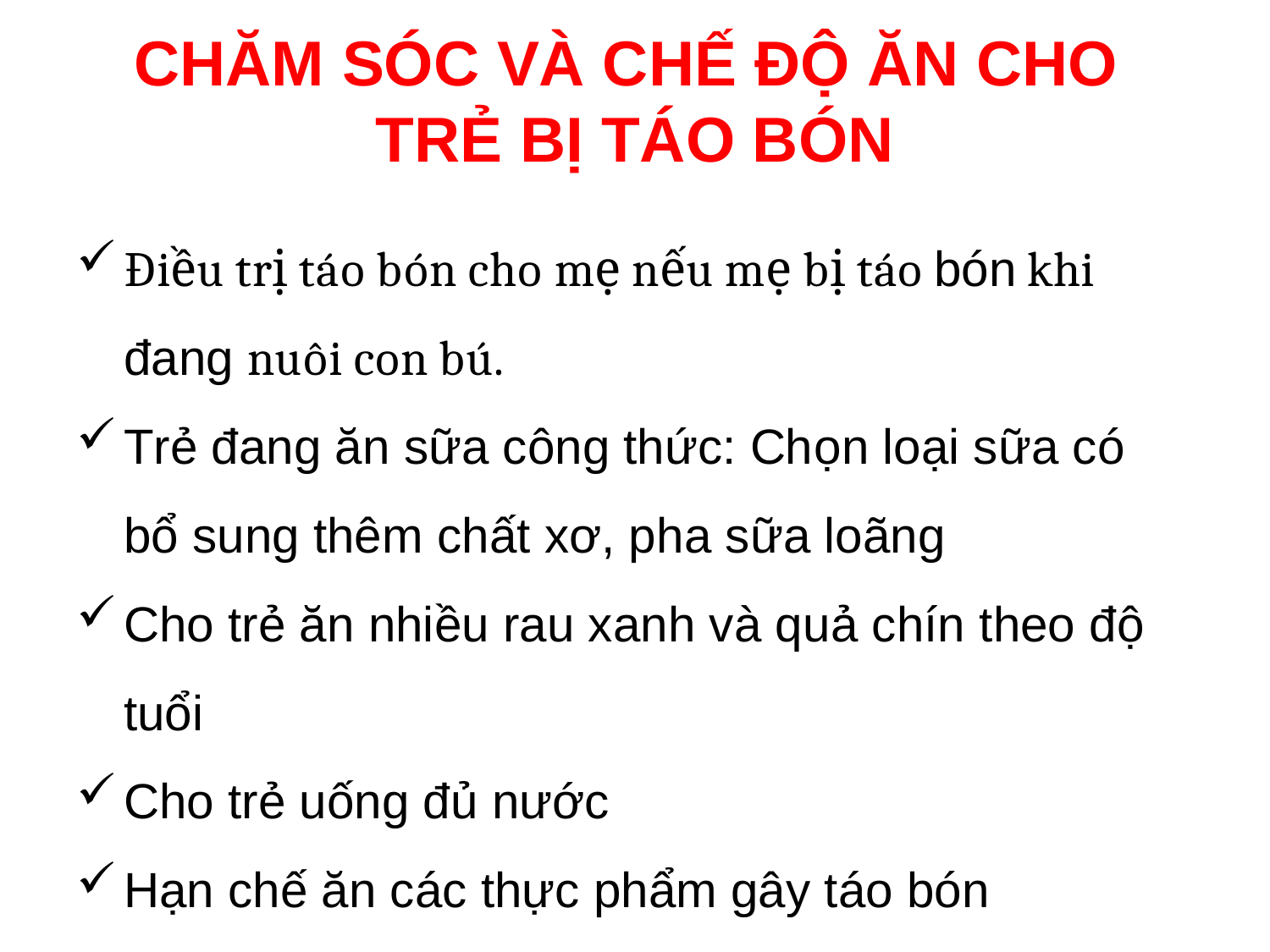

# CHĂM SÓC VÀ CHẾ ĐỘ ĂN CHO TRẺ BỊ TÁO BÓN
Điều trị táo bón cho mẹ nếu mẹ bị táo bón khi đang nuôi con bú.
Trẻ đang ăn sữa công thức: Chọn loại sữa có bổ sung thêm chất xơ, pha sữa loãng
Cho trẻ ăn nhiều rau xanh và quả chín theo độ tuổi
Cho trẻ uống đủ nước
Hạn chế ăn các thực phẩm gây táo bón